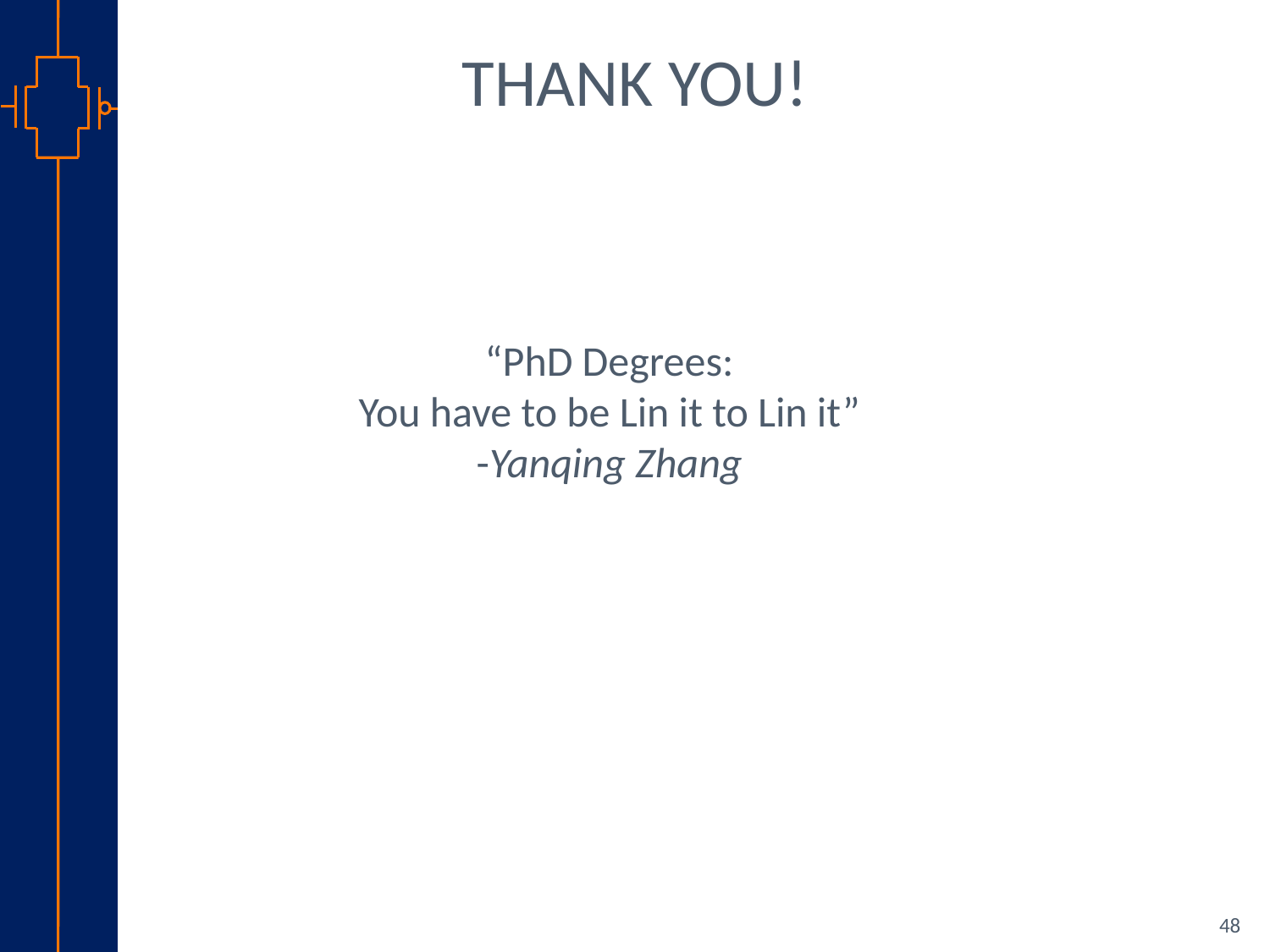

THANK YOU!
“PhD Degrees:
You have to be Lin it to Lin it”
-Yanqing Zhang
48